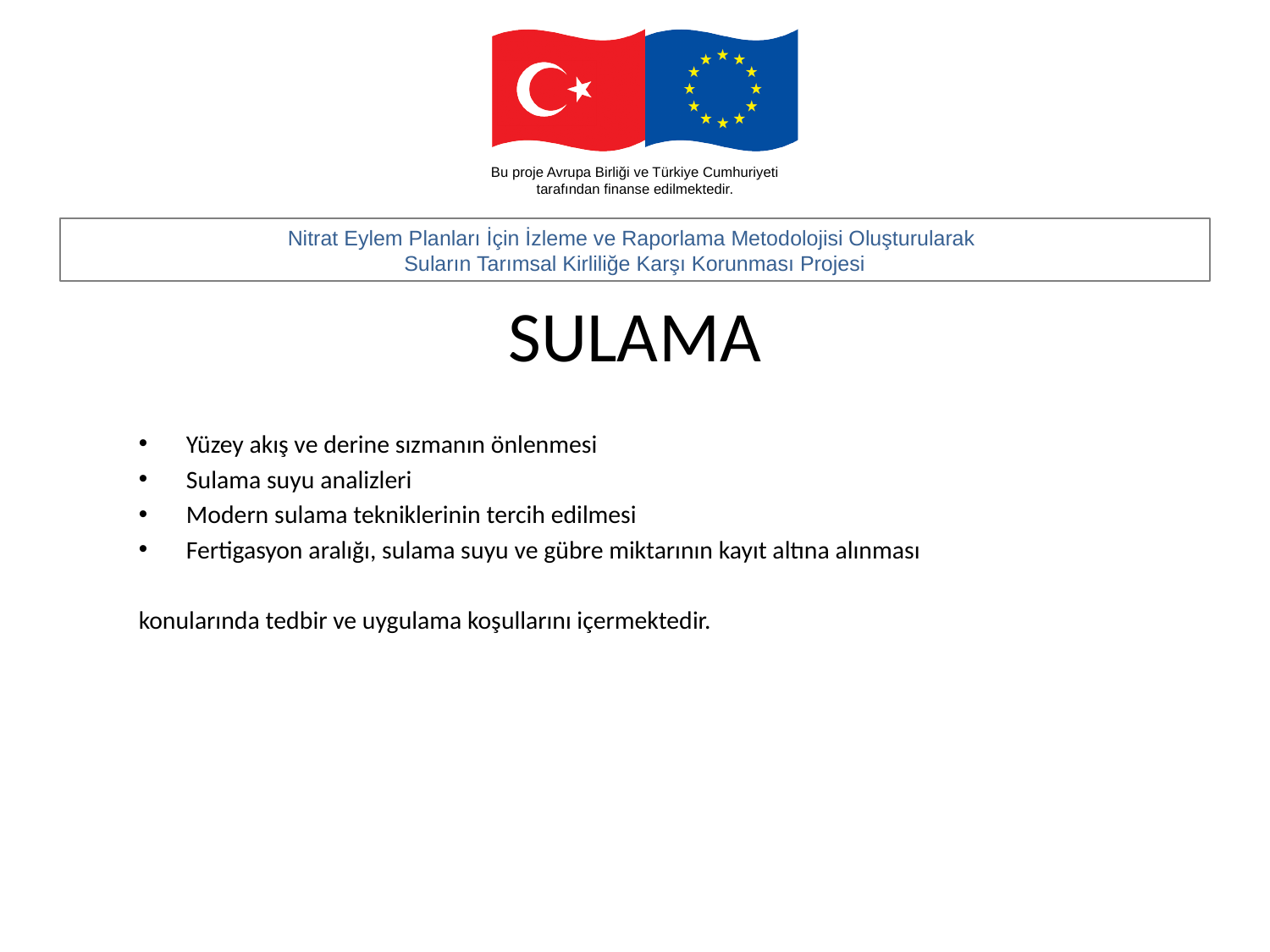

# SULAMA
Yüzey akış ve derine sızmanın önlenmesi
Sulama suyu analizleri
Modern sulama tekniklerinin tercih edilmesi
Fertigasyon aralığı, sulama suyu ve gübre miktarının kayıt altına alınması

konularında tedbir ve uygulama koşullarını içermektedir.